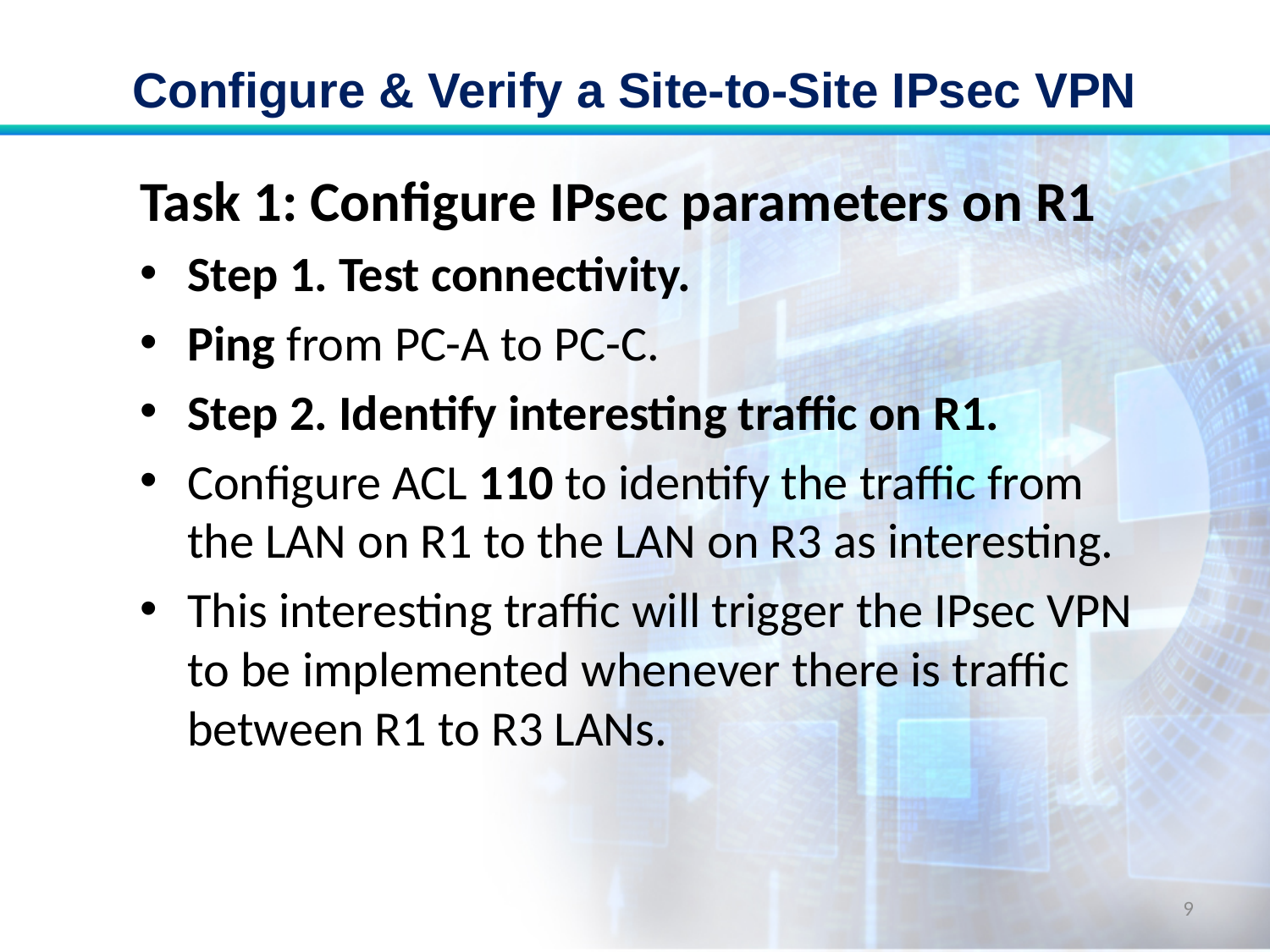

# Configure & Verify a Site-to-Site IPsec VPN
Task 1: Configure IPsec parameters on R1
Step 1. Test connectivity.
Ping from PC-A to PC-C.
Step 2. Identify interesting traffic on R1.
Configure ACL 110 to identify the traffic from the LAN on R1 to the LAN on R3 as interesting.
This interesting traffic will trigger the IPsec VPN to be implemented whenever there is traffic between R1 to R3 LANs.
9